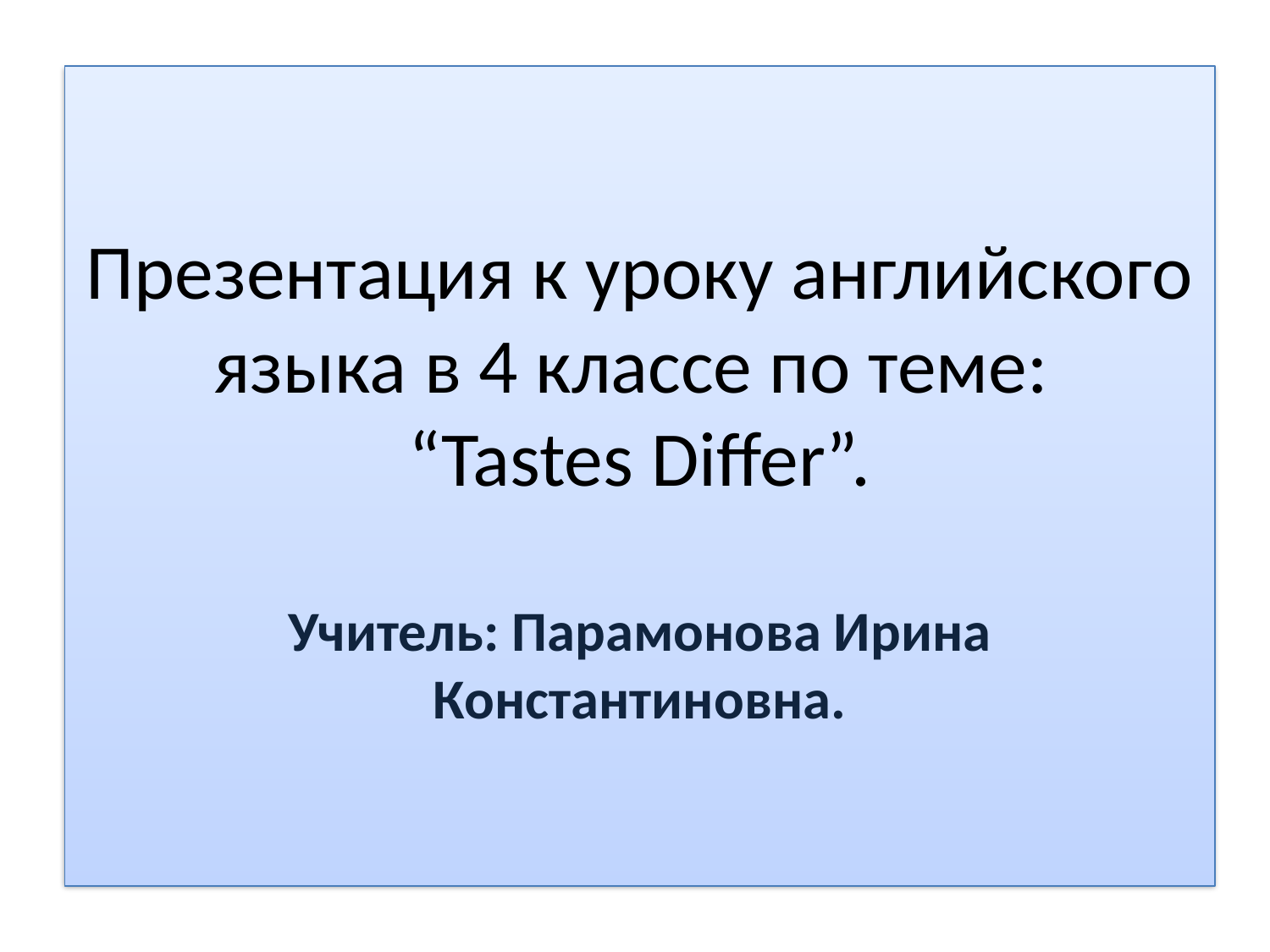

# Презентация к уроку английского языка в 4 классе по теме: “Tastes Differ”. Учитель: Парамонова Ирина Константиновна.